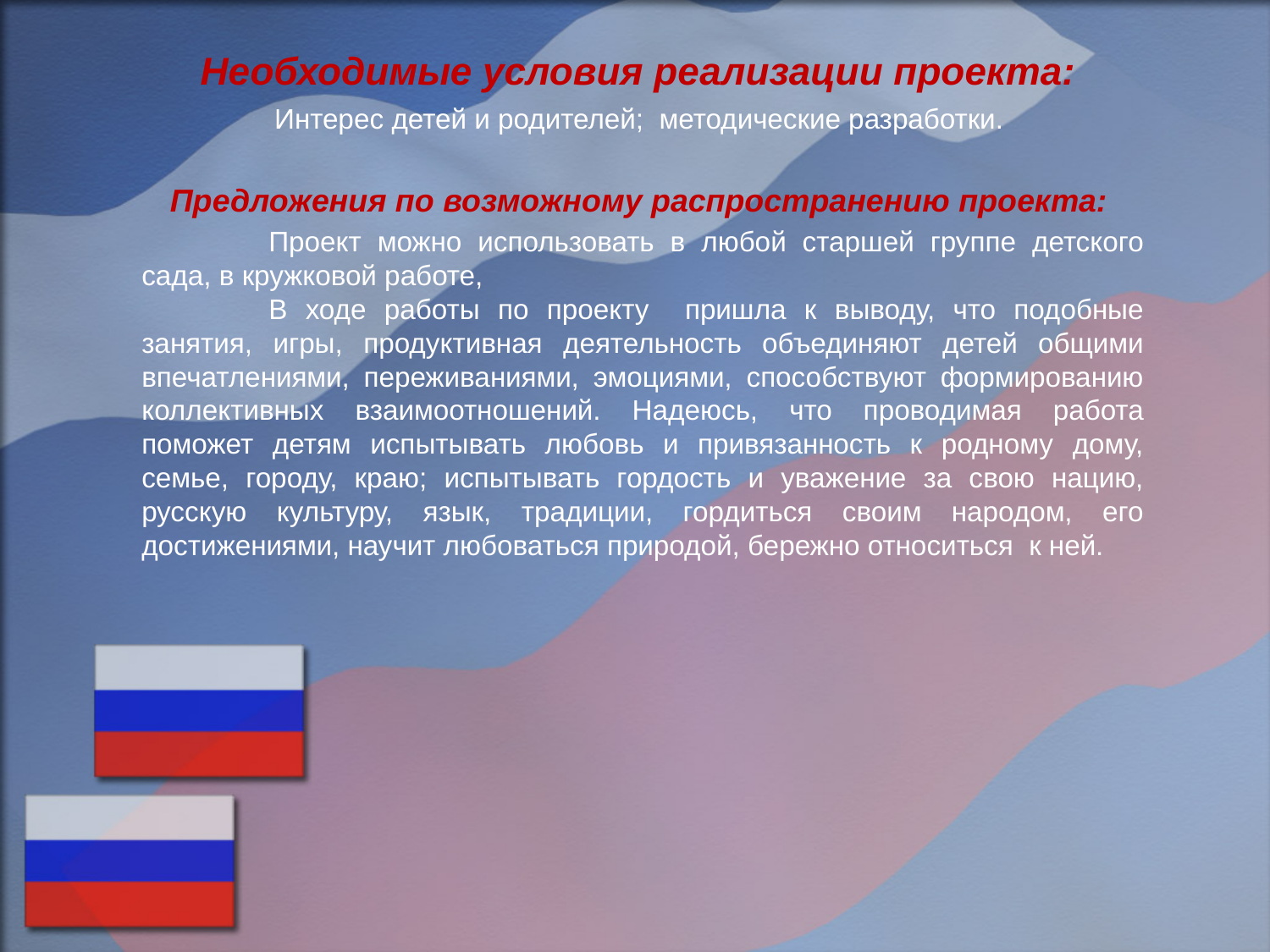

Необходимые условия реализации проекта:

Интерес детей и родителей;  методические разработки.

Предложения по возможному распространению проекта:
	Проект можно использовать в любой старшей группе детского сада, в кружковой работе,
	В ходе работы по проекту  пришла к выводу, что подобные занятия, игры, продуктивная деятельность объединяют детей общими впечатлениями, переживаниями, эмоциями, способствуют формированию коллективных взаимоотношений. Надеюсь, что проводимая работа поможет детям испытывать любовь и привязанность к родному дому, семье, городу, краю; испытывать гордость и уважение за свою нацию, русскую культуру, язык, традиции, гордиться своим народом, его достижениями, научит любоваться природой, бережно относиться  к ней.